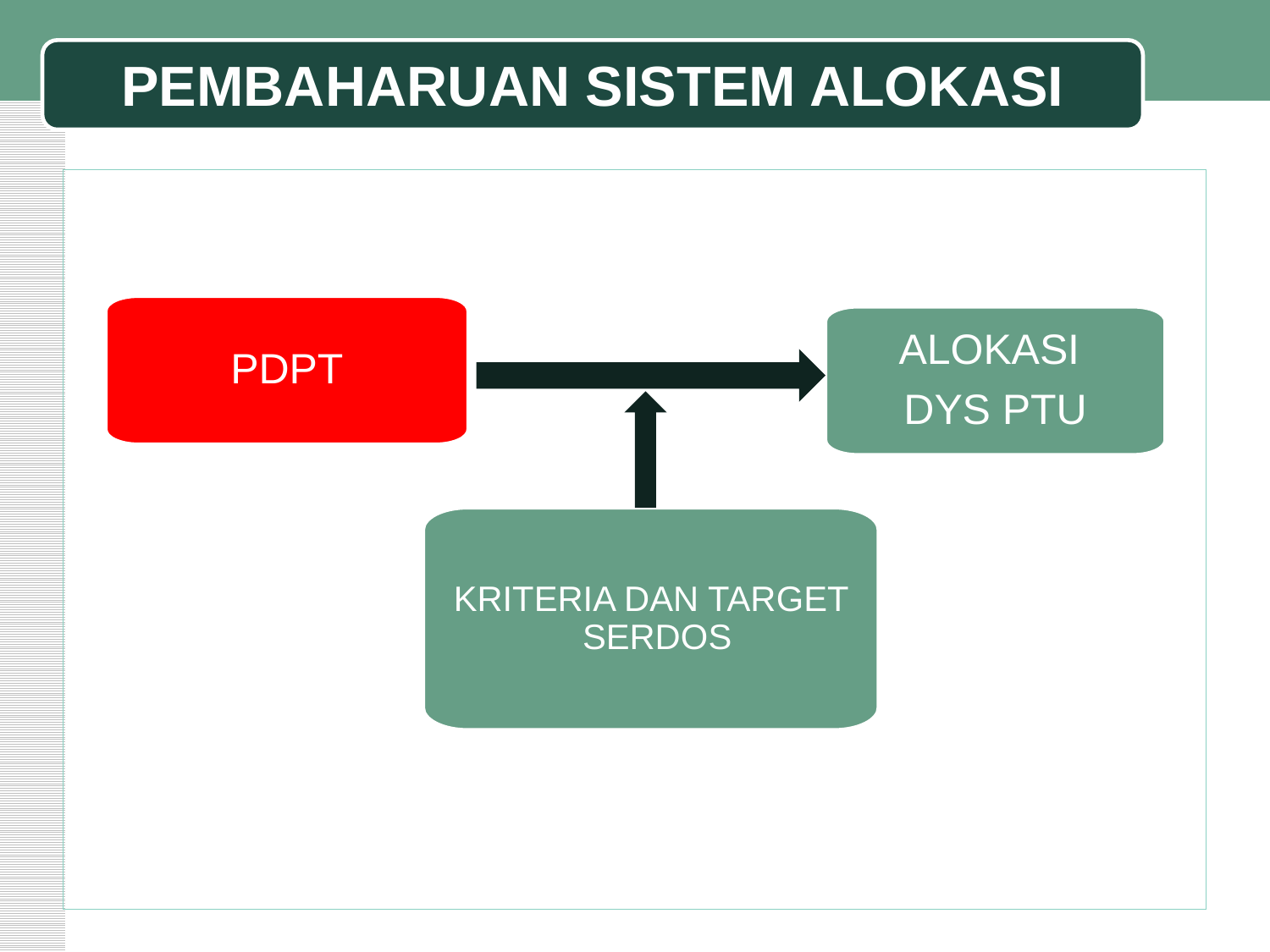

# PEMBAHARUAN SISTEM ALOKASI

PDPT
ALOKASI
DYS PTU

KRITERIA DAN TARGET SERDOS